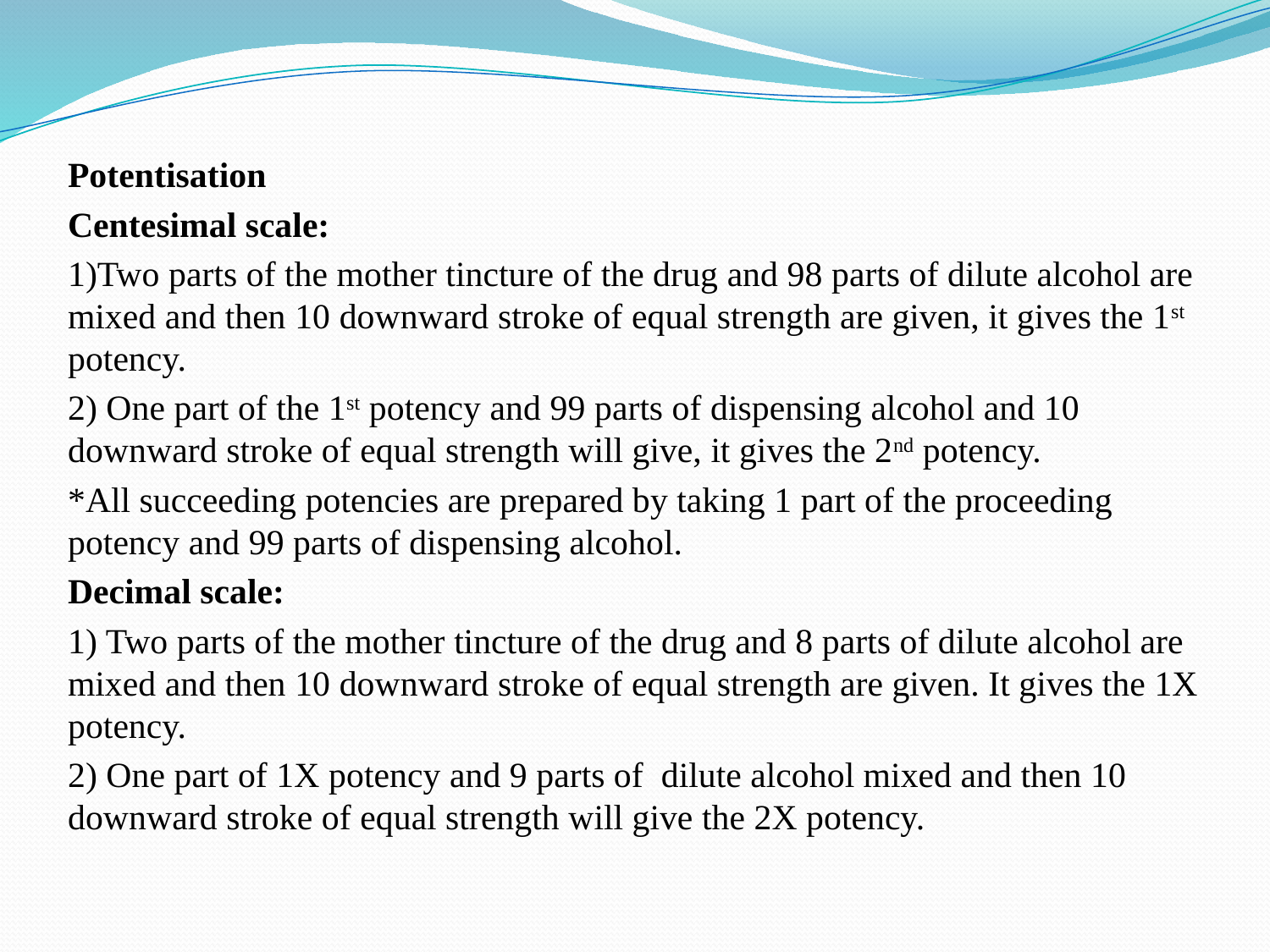

Potentisation
Centesimal scale:
1)Two parts of the mother tincture of the drug and 98 parts of dilute alcohol are mixed and then 10 downward stroke of equal strength are given, it gives the 1st potency.
2) One part of the 1st potency and 99 parts of dispensing alcohol and 10 downward stroke of equal strength will give, it gives the 2nd potency.
*All succeeding potencies are prepared by taking 1 part of the proceeding potency and 99 parts of dispensing alcohol.
Decimal scale:
1) Two parts of the mother tincture of the drug and 8 parts of dilute alcohol are mixed and then 10 downward stroke of equal strength are given. It gives the 1X potency.
2) One part of 1X potency and 9 parts of  dilute alcohol mixed and then 10 downward stroke of equal strength will give the 2X potency.